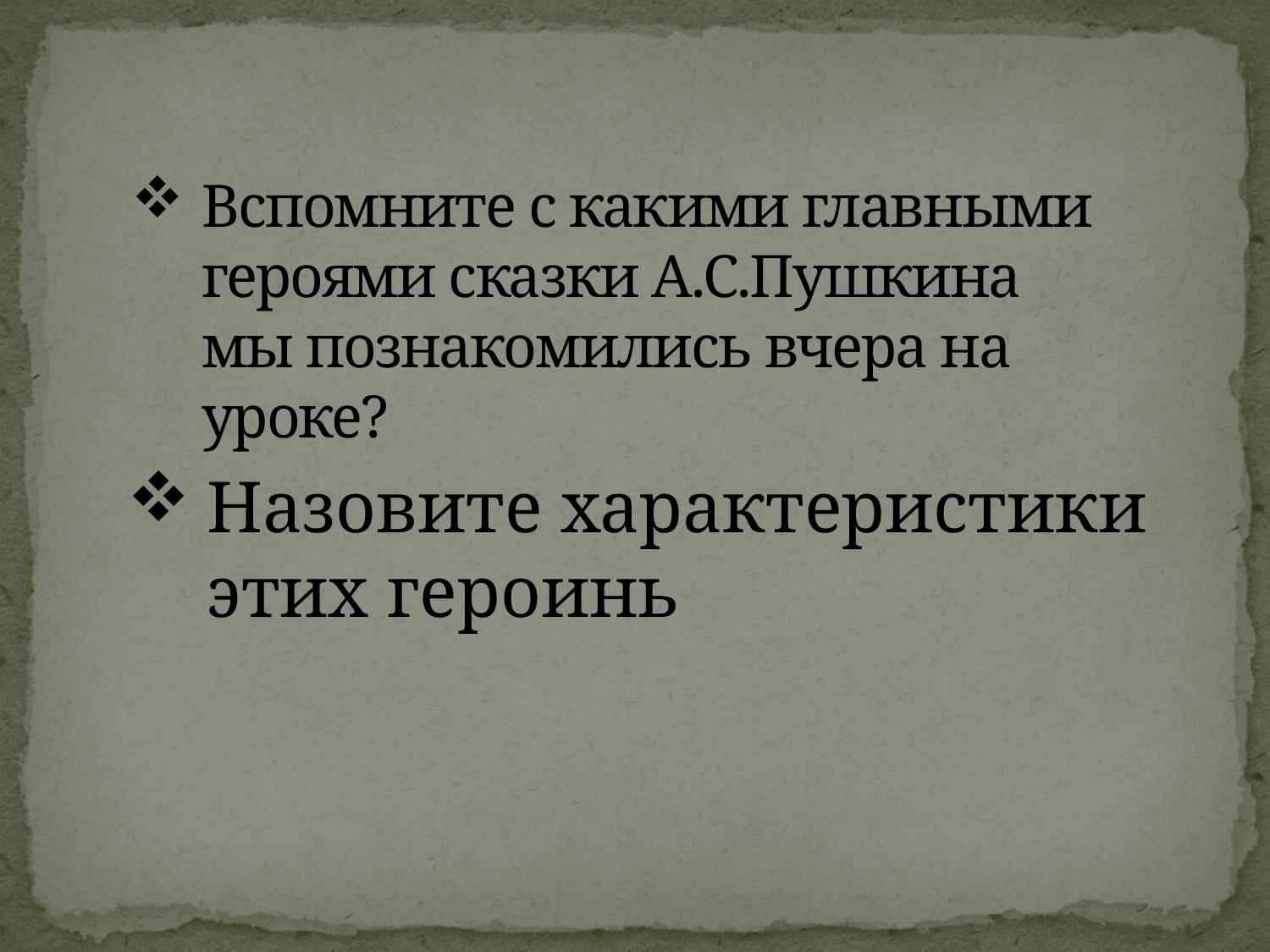

# Вспомните с какими главными героями сказки А.С.Пушкина мы познакомились вчера на уроке?
Назовите характеристики этих героинь